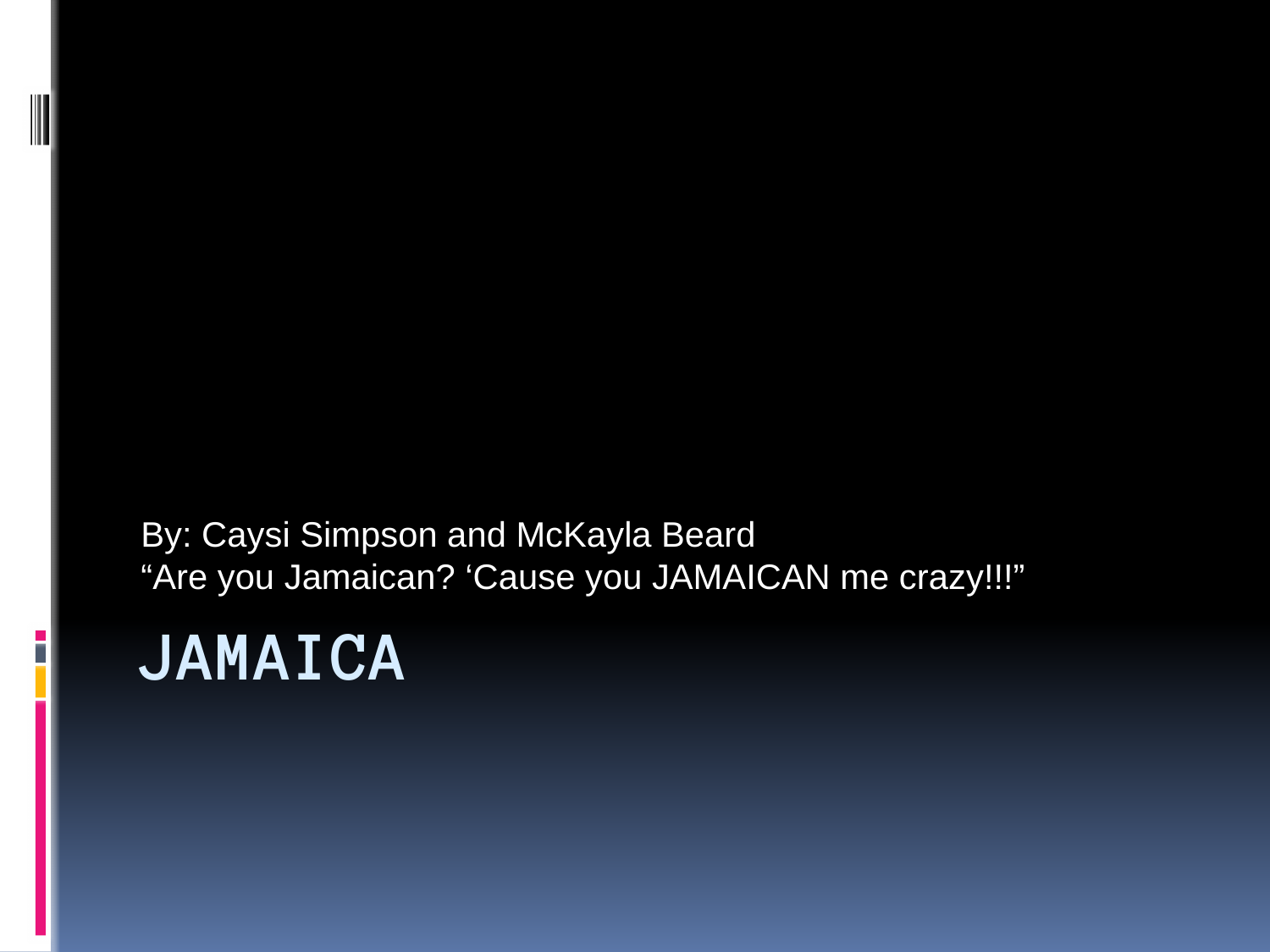

By: Caysi Simpson and McKayla Beard
“Are you Jamaican? ‘Cause you JAMAICAN me crazy!!!”
# Jamaica